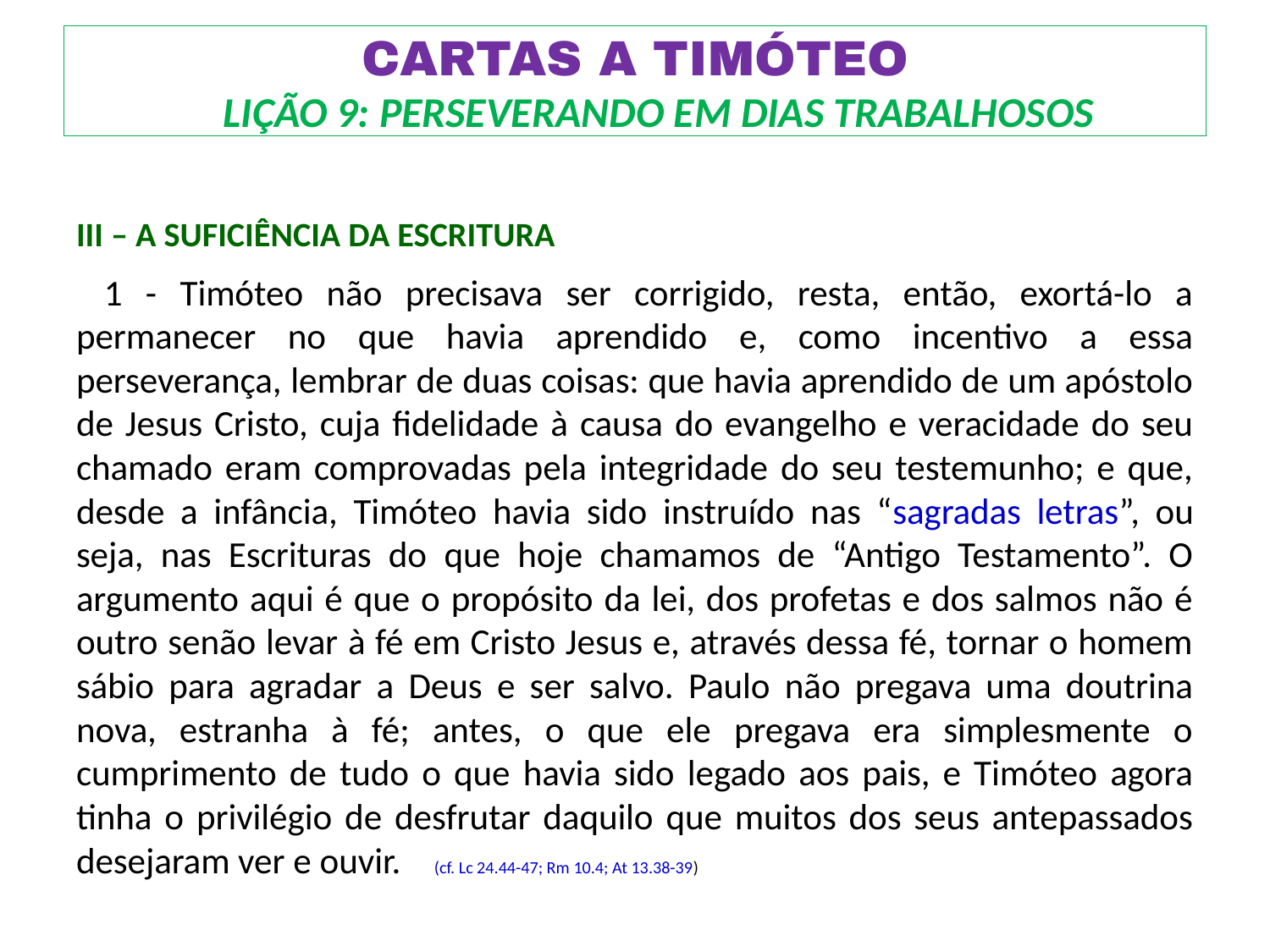

# CARTAS A TIMÓTEO LIÇÃO 9: PERSEVERANDO EM DIAS TRABALHOSOS
III – A SUFICIÊNCIA DA ESCRITURA

	1 - Timóteo não precisava ser corrigido, resta, então, exortá-lo a permanecer no que havia aprendido e, como incentivo a essa perseverança, lembrar de duas coisas: que havia aprendido de um apóstolo de Jesus Cristo, cuja fidelidade à causa do evangelho e veracidade do seu chamado eram comprovadas pela integridade do seu testemunho; e que, desde a infância, Timóteo havia sido instruído nas “sagradas letras”, ou seja, nas Escrituras do que hoje chamamos de “Antigo Testamento”. O argumento aqui é que o propósito da lei, dos profetas e dos salmos não é outro senão levar à fé em Cristo Jesus e, através dessa fé, tornar o homem sábio para agradar a Deus e ser salvo. Paulo não pregava uma doutrina nova, estranha à fé; antes, o que ele pregava era simplesmente o cumprimento de tudo o que havia sido legado aos pais, e Timóteo agora tinha o privilégio de desfrutar daquilo que muitos dos seus antepassados desejaram ver e ouvir.    (cf. Lc 24.44-47; Rm 10.4; At 13.38-39)